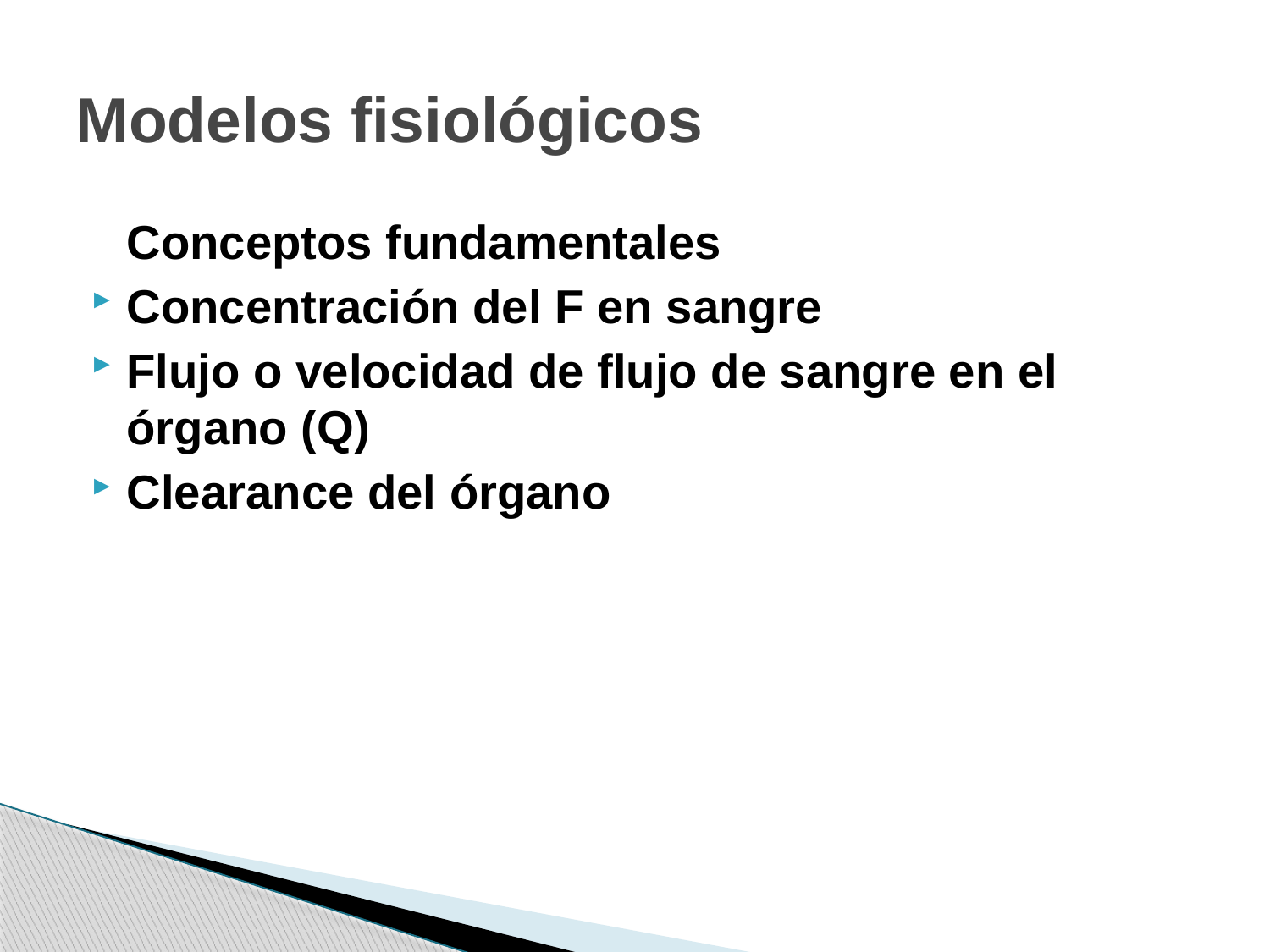

# Modelos fisiológicos
Conceptos fundamentales
Concentración del F en sangre
Flujo o velocidad de flujo de sangre en el órgano (Q)
Clearance del órgano